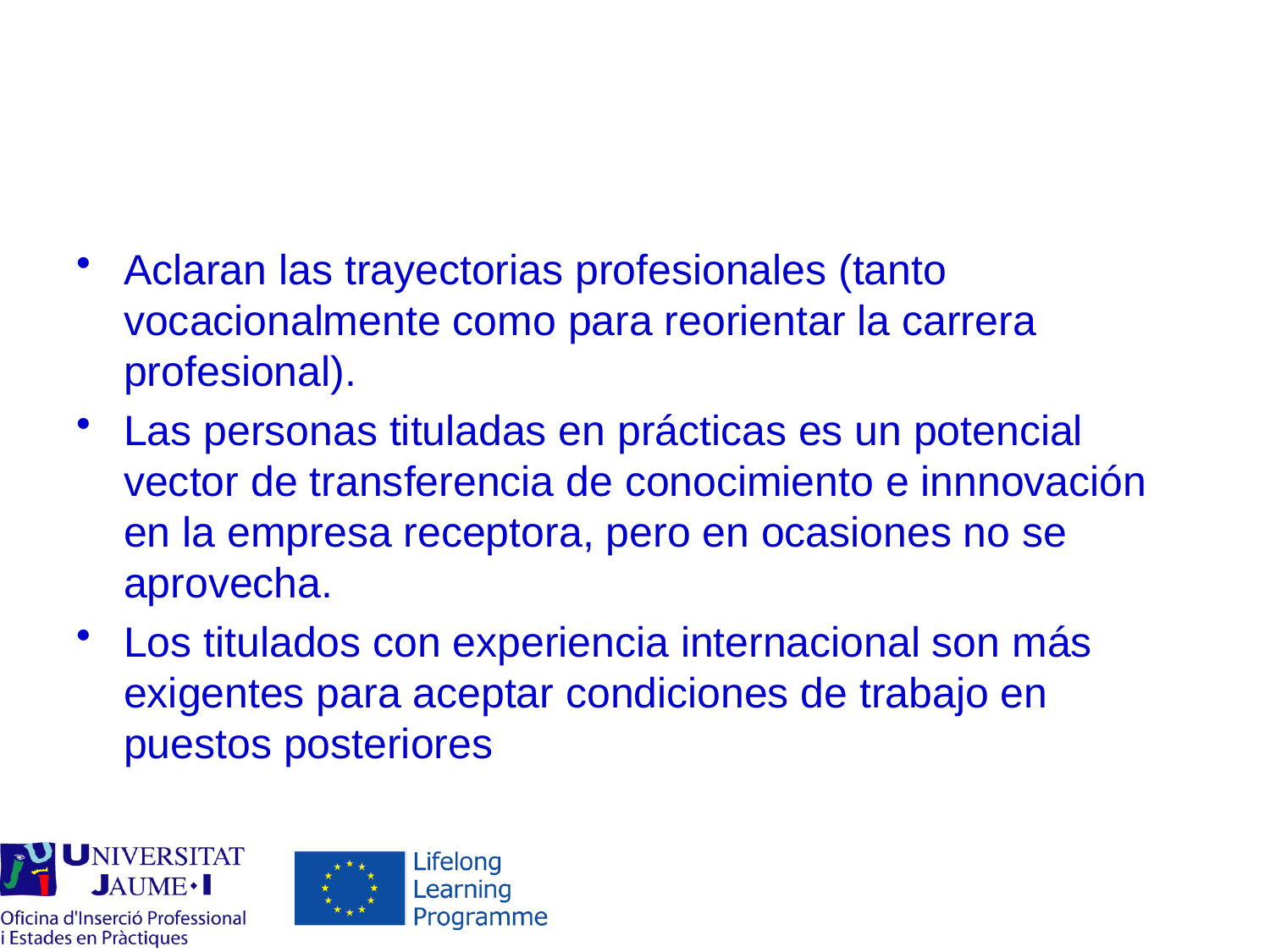

Aclaran las trayectorias profesionales (tanto vocacionalmente como para reorientar la carrera profesional).
Las personas tituladas en prácticas es un potencial vector de transferencia de conocimiento e innnovación en la empresa receptora, pero en ocasiones no se aprovecha.
Los titulados con experiencia internacional son más exigentes para aceptar condiciones de trabajo en puestos posteriores